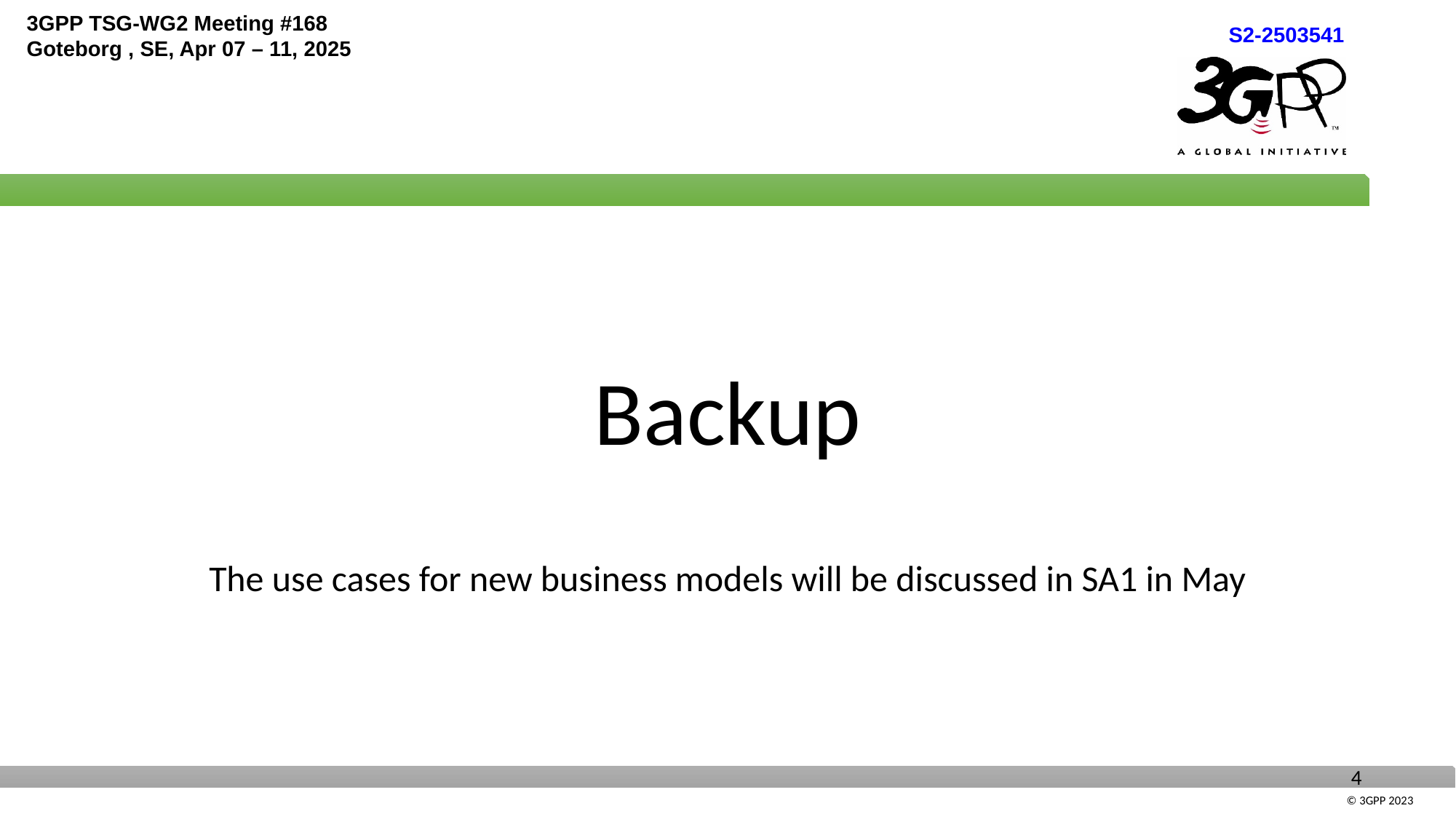

Backup

The use cases for new business models will be discussed in SA1 in May